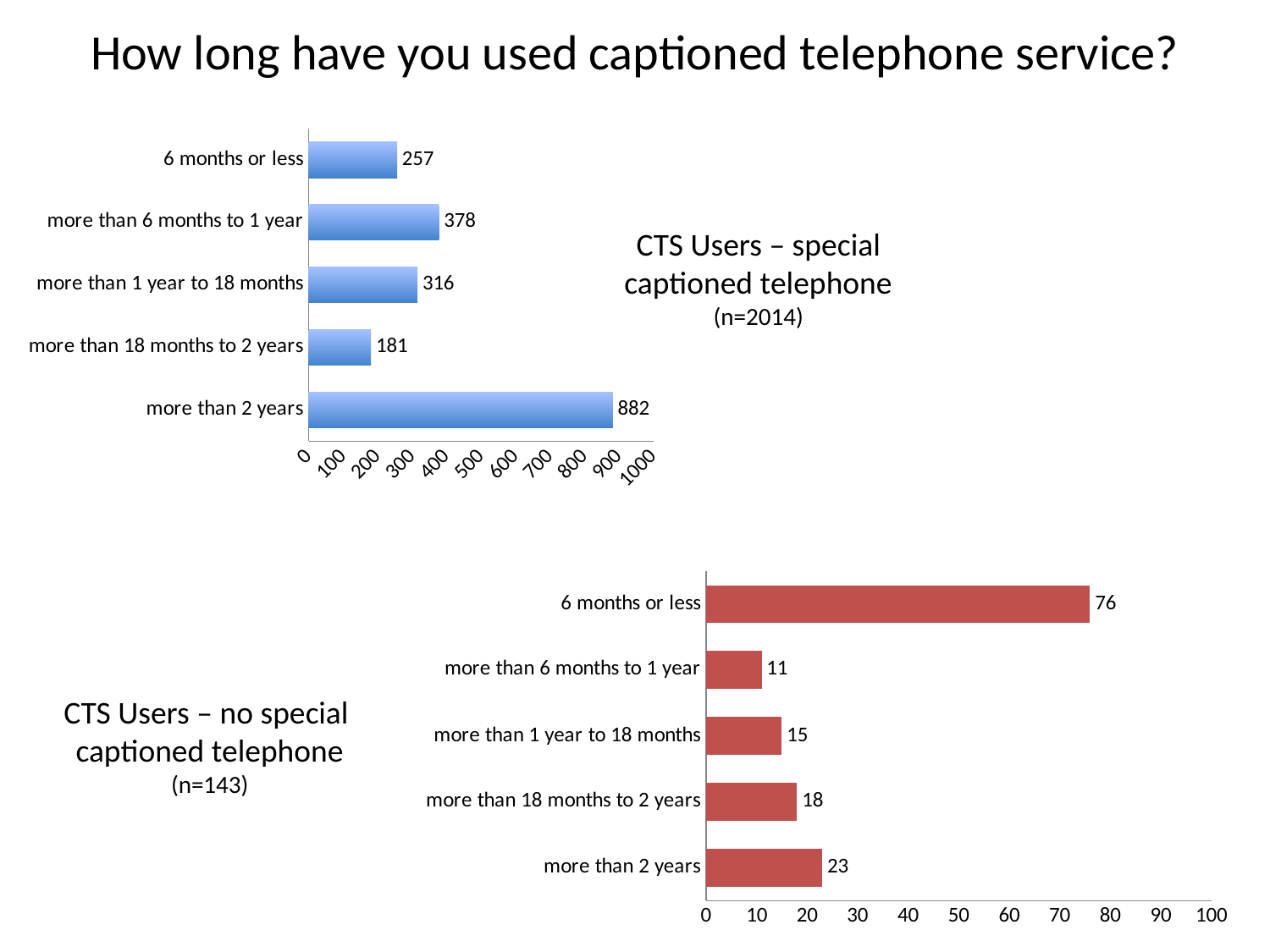

### Chart

| Category |  |
|---|---|
| more than 2 years | 882.0 |
| more than 18 months to 2 years | 181.0 |
| more than 1 year to 18 months | 316.0 |
| more than 6 months to 1 year | 378.0 |
| 6 months or less | 257.0 |
How long have you used captioned telephone service?
CTS Users – special captioned telephone
(n=2014)

### Chart

| Category |  |
|---|---|
| more than 2 years | 23.0 |
| more than 18 months to 2 years | 18.0 |
| more than 1 year to 18 months | 15.0 |
| more than 6 months to 1 year | 11.0 |
| 6 months or less | 76.0 |
CTS Users – no special
captioned telephone
(n=143)